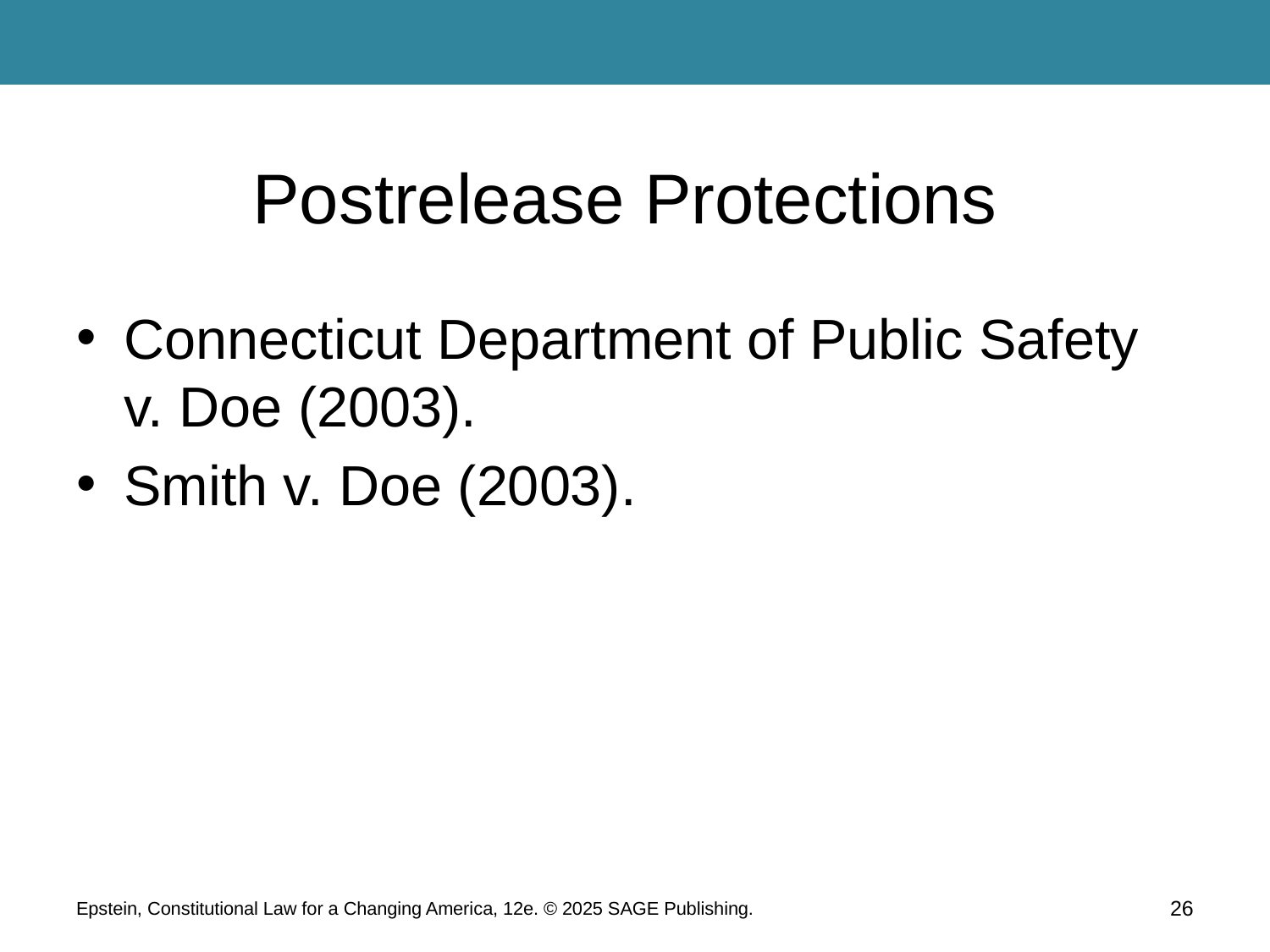

# Postrelease Protections
Connecticut Department of Public Safety v. Doe (2003).
Smith v. Doe (2003).
Epstein, Constitutional Law for a Changing America, 12e. © 2025 SAGE Publishing.
26